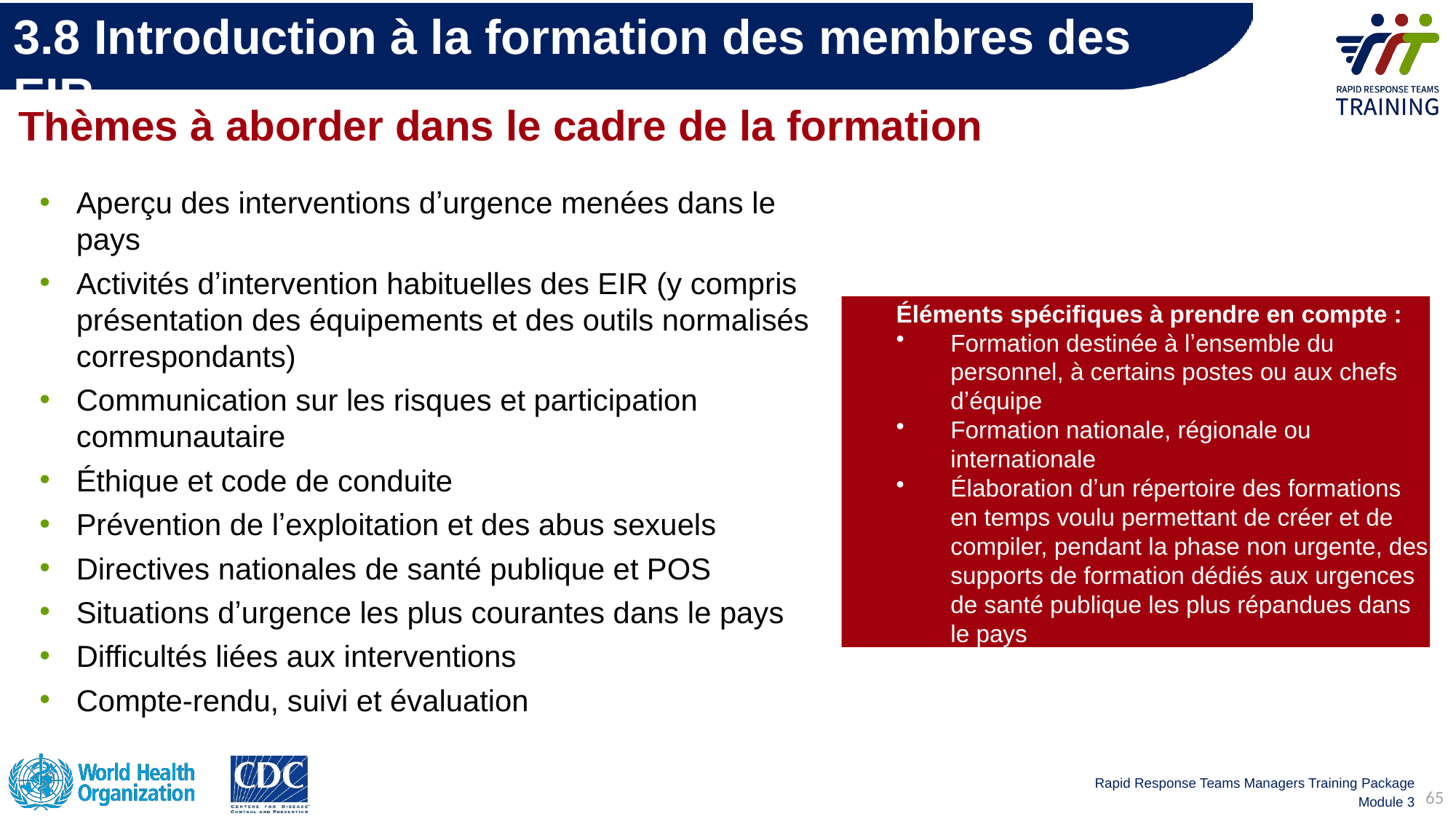

3.8 Introduction à la formation des membres des EIR
# Thèmes à aborder dans le cadre de la formation
Aperçu des interventions dʼurgence menées dans le pays
Activités dʼintervention habituelles des EIR (y compris présentation des équipements et des outils normalisés correspondants)
Communication sur les risques et participation communautaire
Éthique et code de conduite
Prévention de lʼexploitation et des abus sexuels
Directives nationales de santé publique et POS
Situations dʼurgence les plus courantes dans le pays
Difficultés liées aux interventions
Compte-rendu, suivi et évaluation
Éléments spécifiques à prendre en compte :
Formation destinée à lʼensemble du personnel, à certains postes ou aux chefs dʼéquipe
Formation nationale, régionale ou internationale
Élaboration dʼun répertoire des formations en temps voulu permettant de créer et de compiler, pendant la phase non urgente, des supports de formation dédiés aux urgences de santé publique les plus répandues dans le pays
65